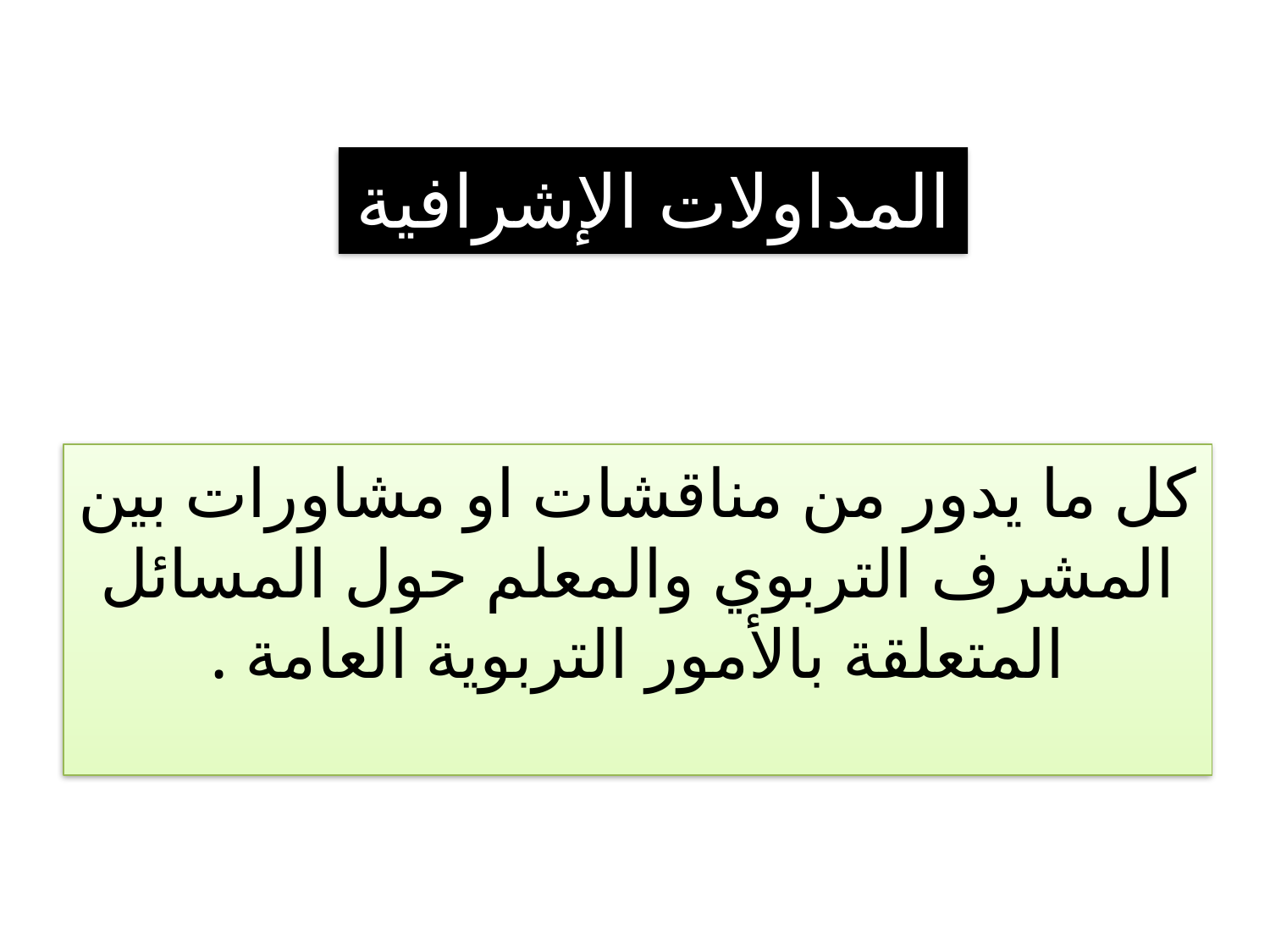

المداولات الإشرافية
كل ما يدور من مناقشات او مشاورات بين المشرف التربوي والمعلم حول المسائل المتعلقة بالأمور التربوية العامة .